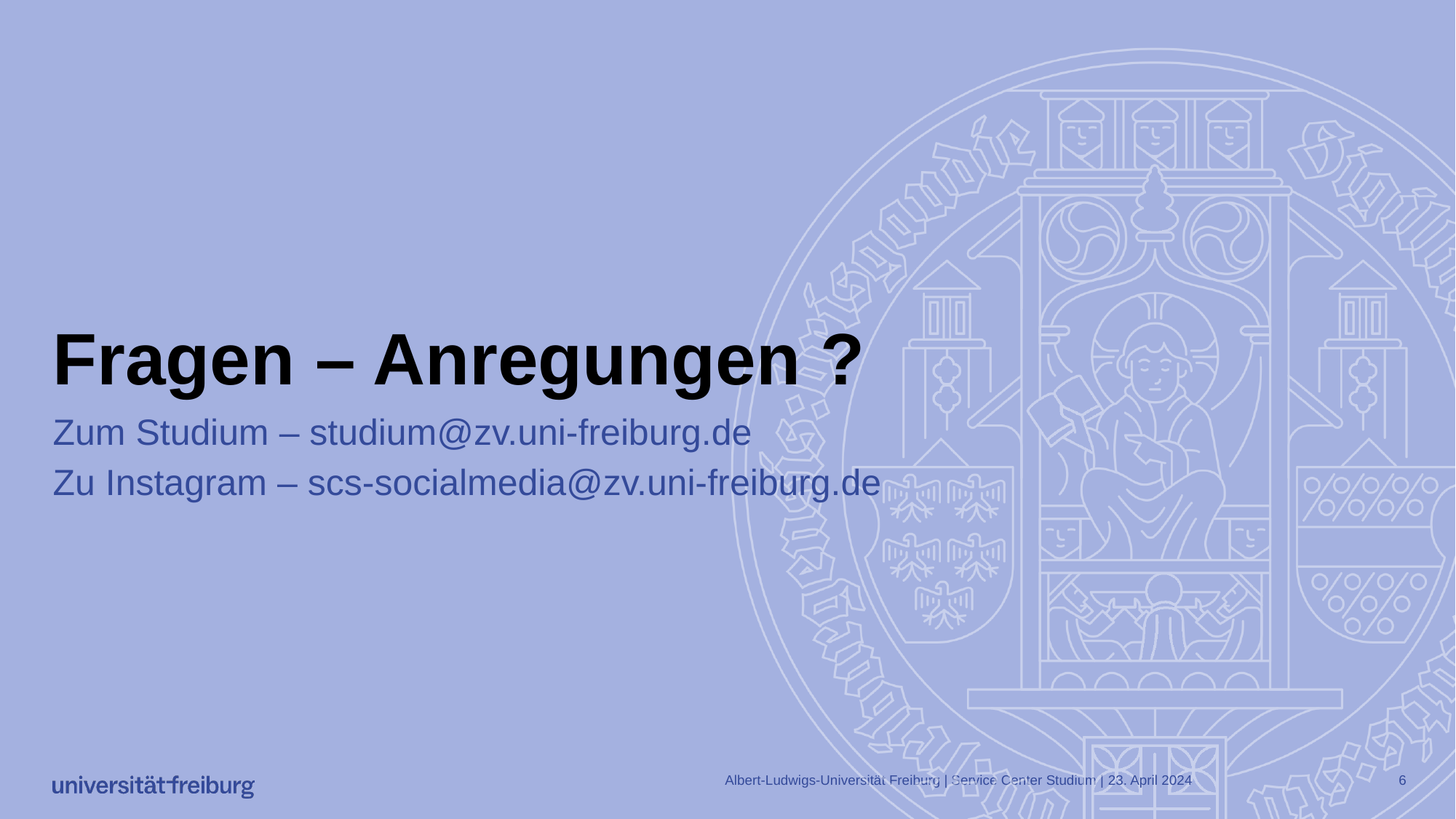

# Fragen – Anregungen ?
Zum Studium – studium@zv.uni-freiburg.de
Zu Instagram – scs-socialmedia@zv.uni-freiburg.de

Albert-Ludwigs-Universität Freiburg | Service Center Studium |
23. April 2024
6